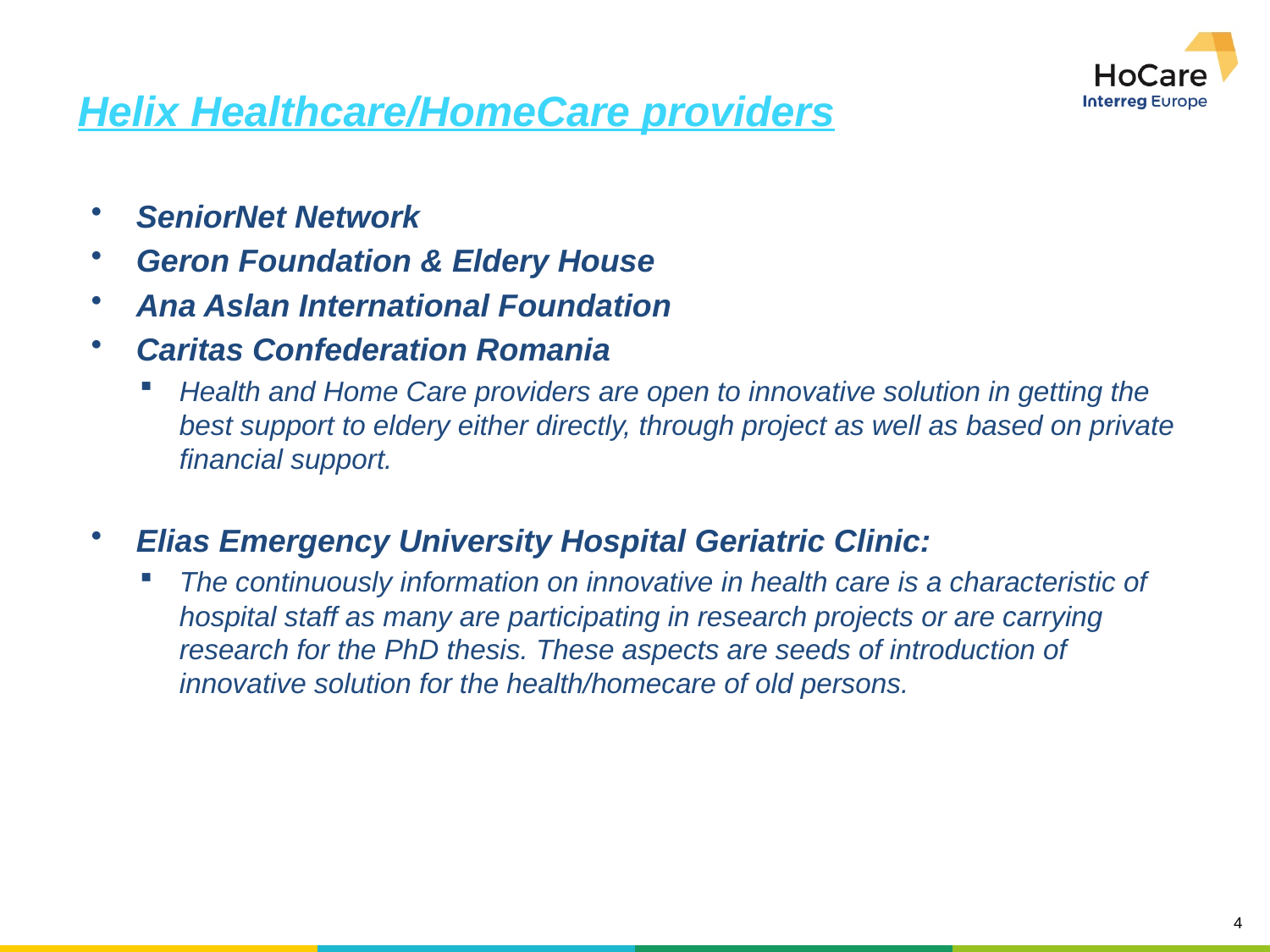

# Helix Healthcare/HomeCare providers
SeniorNet Network
Geron Foundation & Eldery House
Ana Aslan International Foundation
Caritas Confederation Romania
Health and Home Care providers are open to innovative solution in getting the best support to eldery either directly, through project as well as based on private financial support.

Elias Emergency University Hospital Geriatric Clinic:
The continuously information on innovative in health care is a characteristic of hospital staff as many are participating in research projects or are carrying research for the PhD thesis. These aspects are seeds of introduction of innovative solution for the health/homecare of old persons.